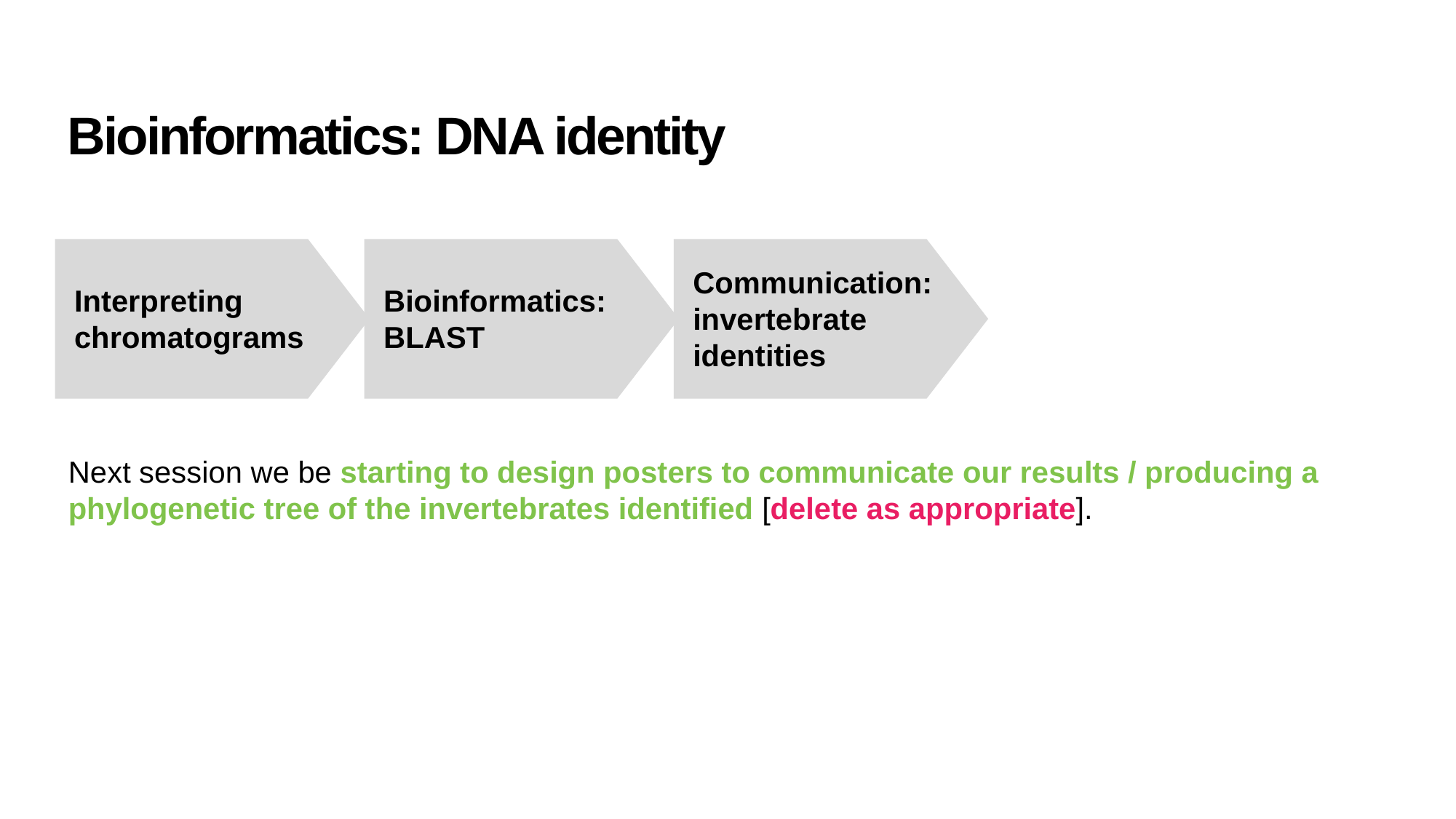

# Bioinformatics: DNA identity

Communication: invertebrate identities
Interpreting chromatograms
Bioinformatics: BLAST
Next session we be starting to design posters to communicate our results / producing a phylogenetic tree of the invertebrates identified [delete as appropriate].